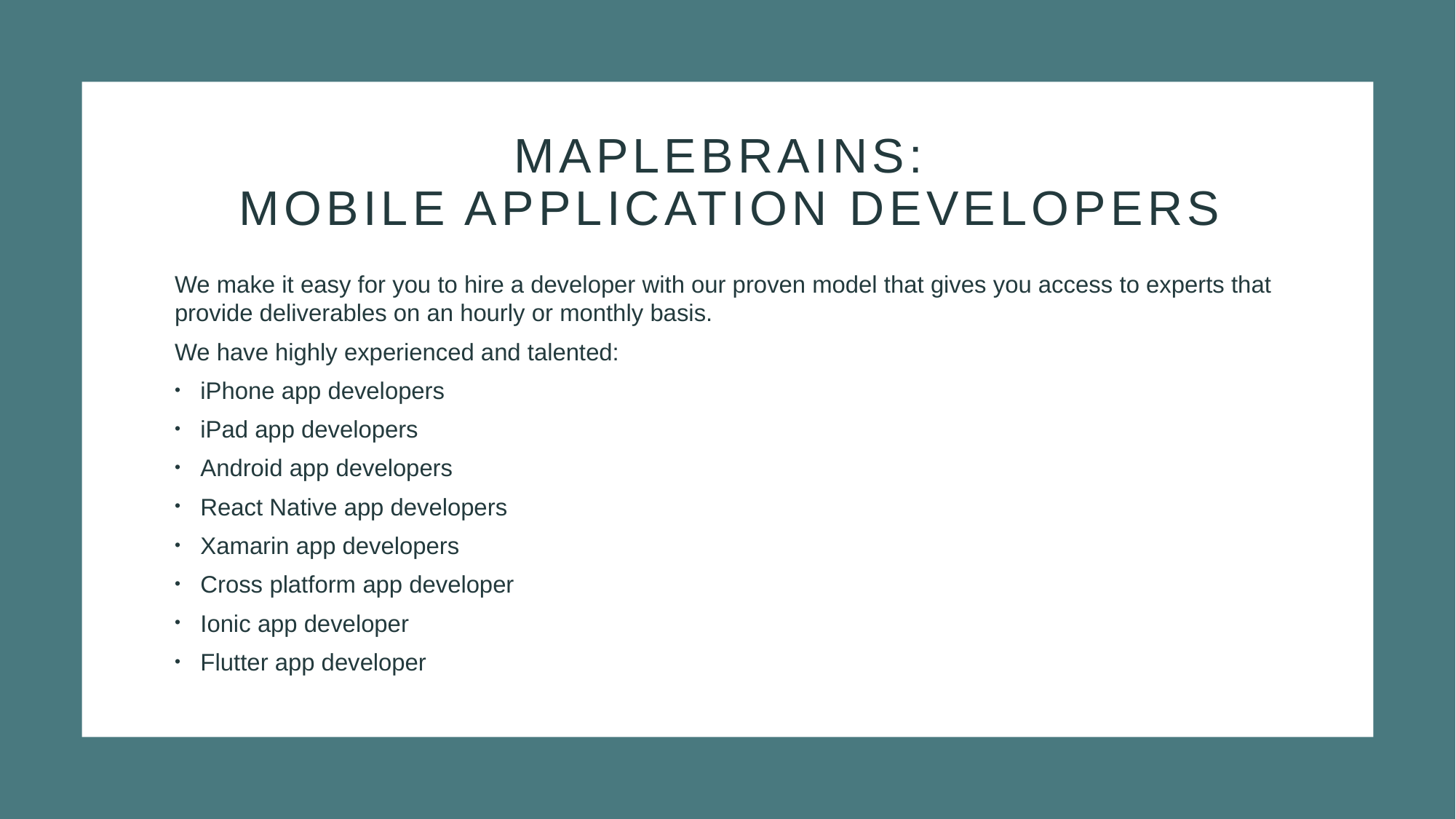

# Maplebrains: Mobile Application Developers
We make it easy for you to hire a developer with our proven model that gives you access to experts that provide deliverables on an hourly or monthly basis.
We have highly experienced and talented:
iPhone app developers
iPad app developers
Android app developers
React Native app developers
Xamarin app developers
Cross platform app developer
Ionic app developer
Flutter app developer